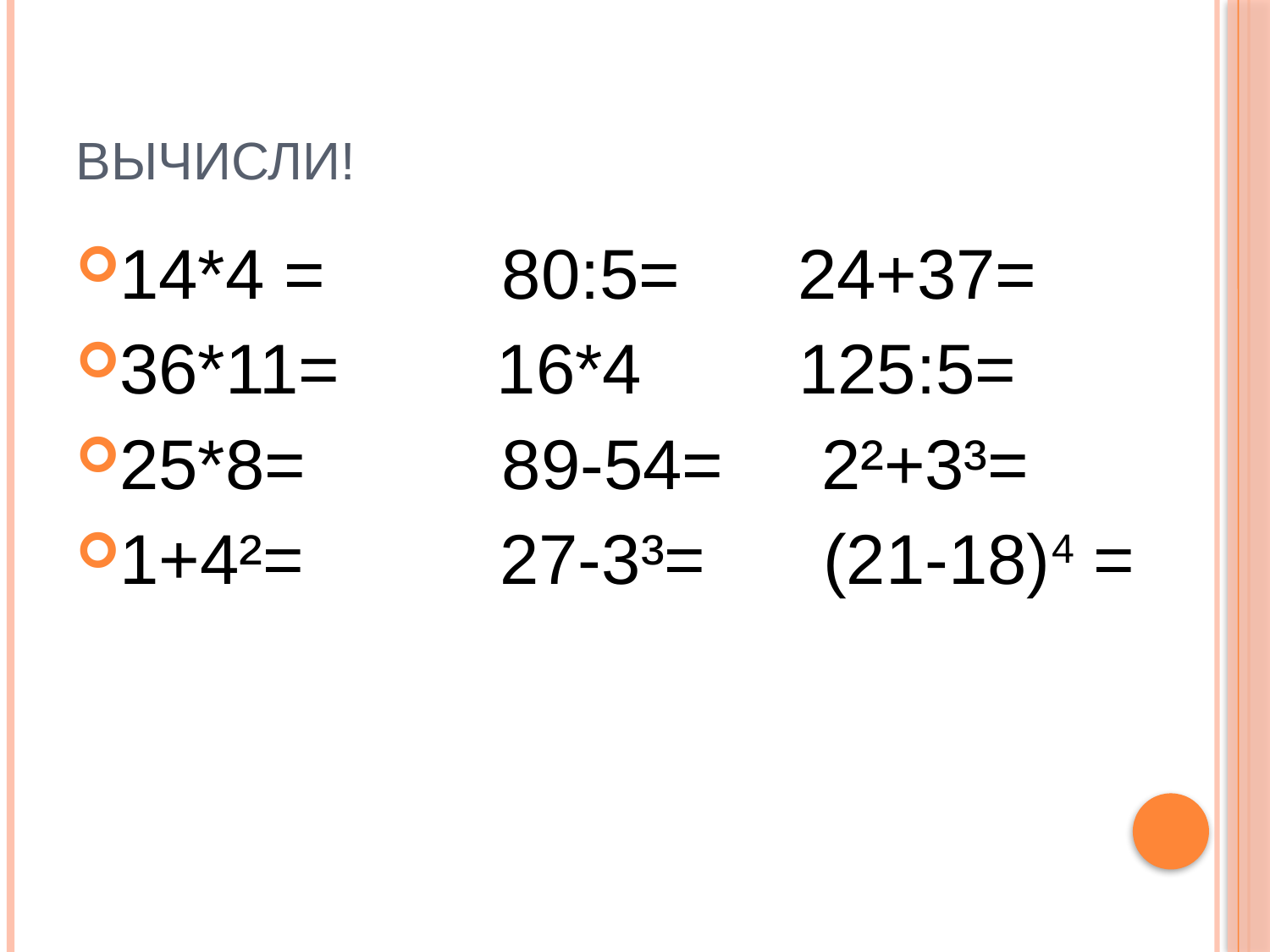

# ВЫЧИСЛИ!
14*4 =         80:5=      24+37=
36*11=        16*4        125:5=
25*8=          89-54=     2²+3³=
1+4²=          27-3³=      (21-18)4 =